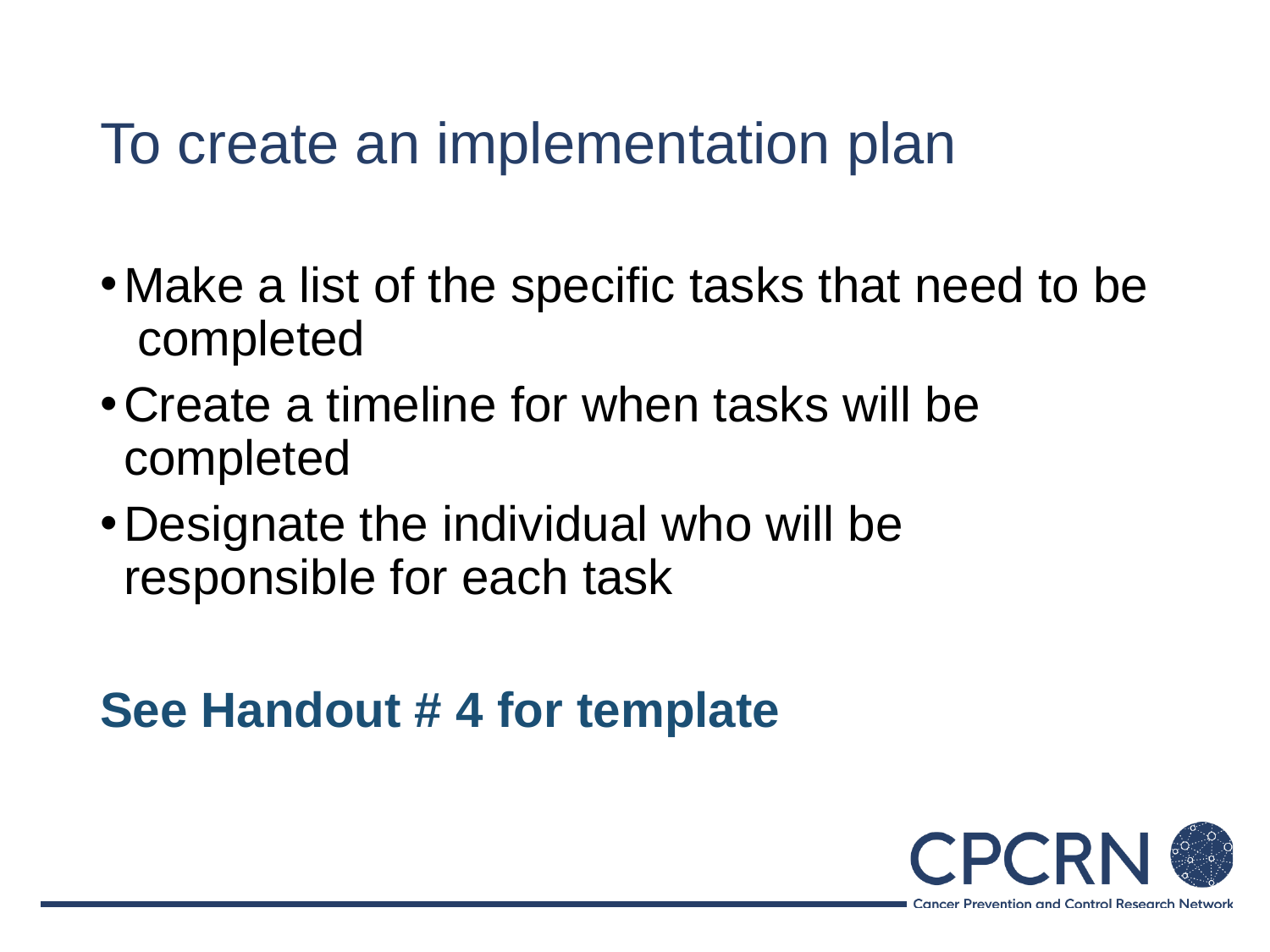

# To create an implementation plan
Make a list of the specific tasks that need to be
 completed
Create a timeline for when tasks will be completed
Designate the individual who will be responsible for each task

See Handout # 4 for template